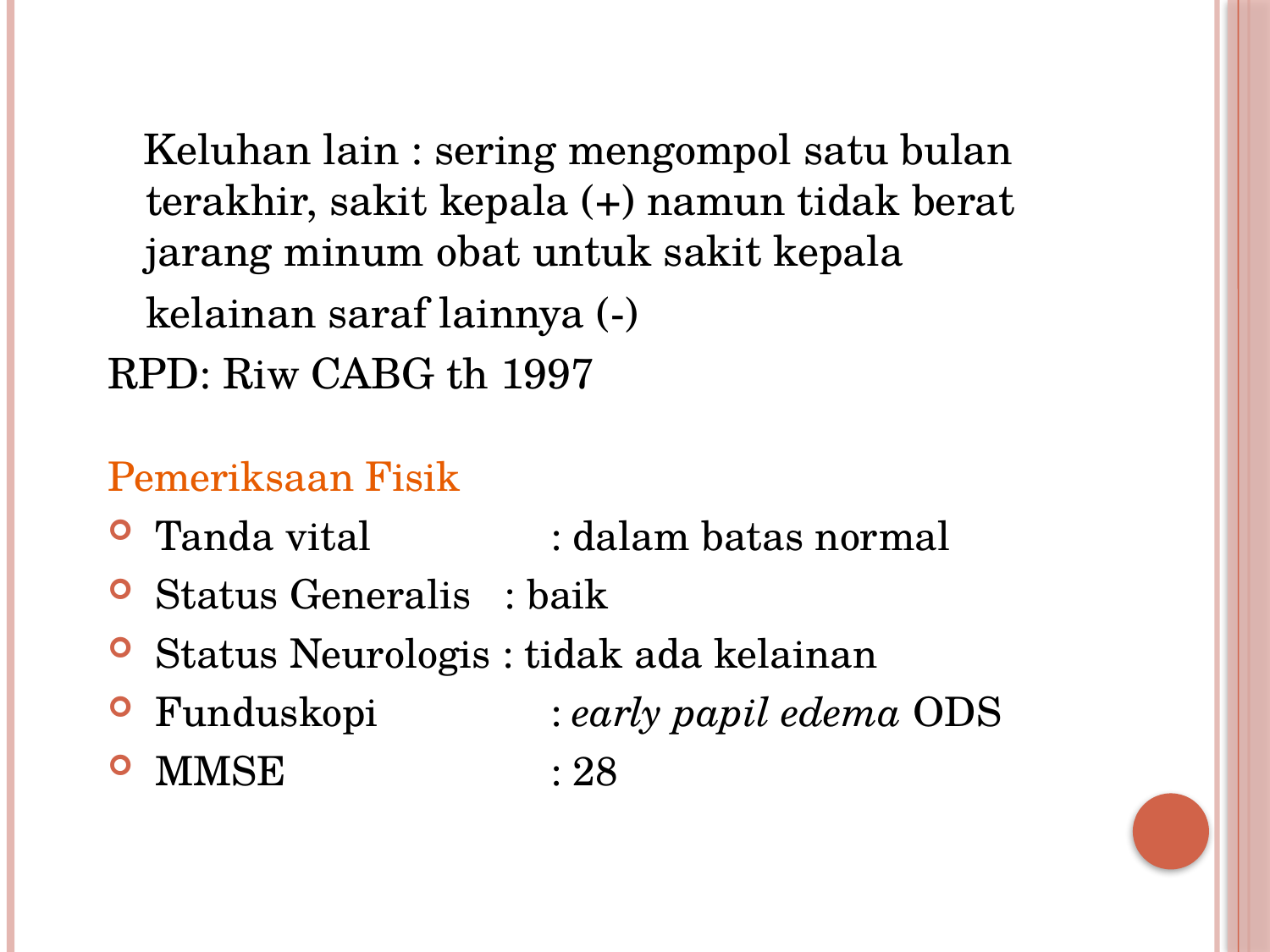

Keluhan lain : sering mengompol satu bulan terakhir, sakit kepala (+) namun tidak berat jarang minum obat untuk sakit kepala
	kelainan saraf lainnya (-)
RPD: Riw CABG th 1997

Pemeriksaan Fisik
Tanda vital 	: dalam batas normal
Status Generalis   : baik
Status Neurologis : tidak ada kelainan
Funduskopi 	: early papil edema ODS
MMSE	: 28